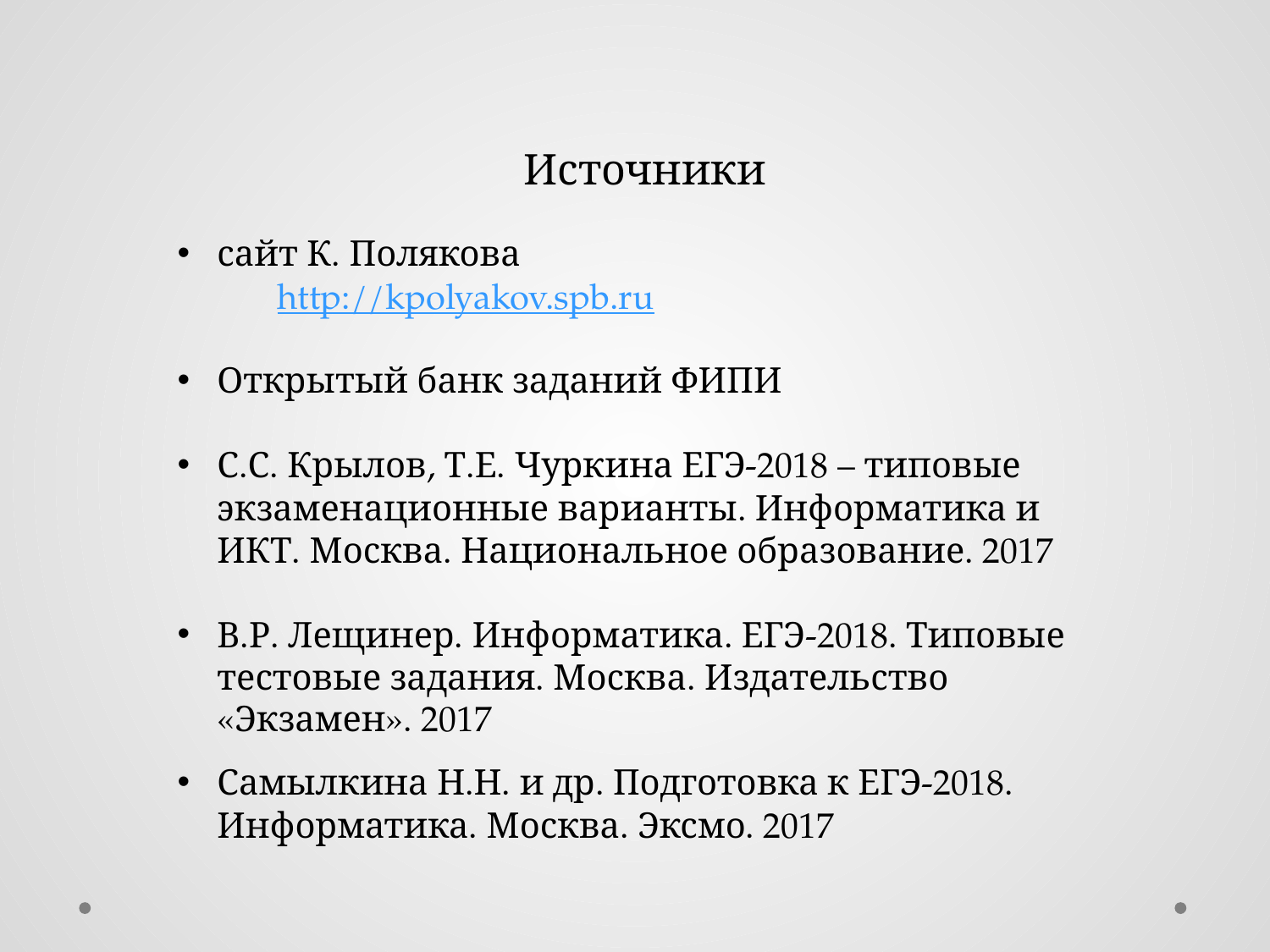

Источники

сайт К. Полякова
http://kpolyakov.spb.ru

Открытый банк заданий ФИПИ

С.С. Крылов, Т.Е. Чуркина ЕГЭ-2018 – типовые экзаменационные варианты. Информатика и ИКТ. Москва. Национальное образование. 2017

В.Р. Лещинер. Информатика. ЕГЭ-2018. Типовые тестовые задания. Москва. Издательство «Экзамен». 2017
Самылкина Н.Н. и др. Подготовка к ЕГЭ-2018. Информатика. Москва. Эксмо. 2017